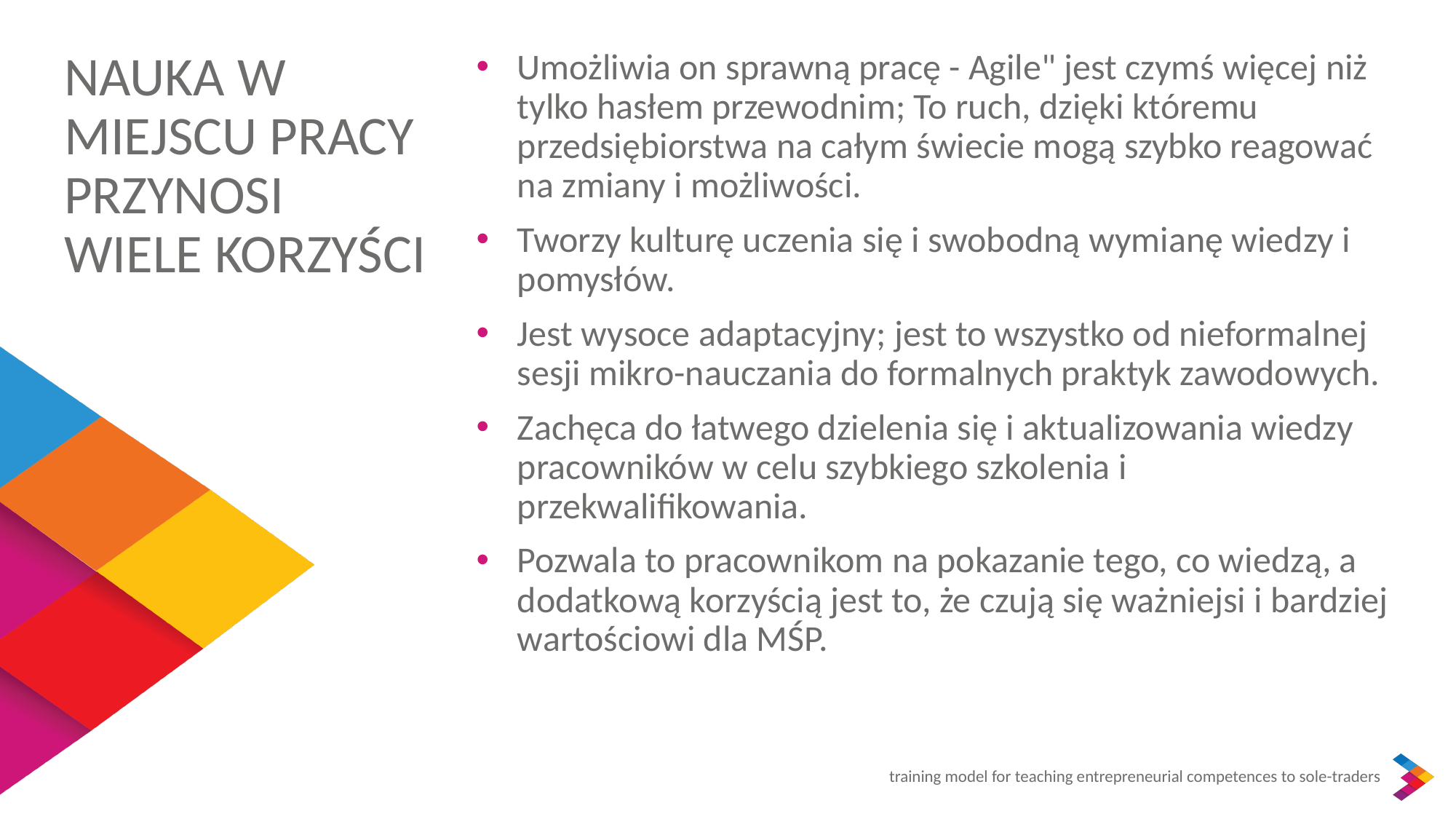

NAUKA W MIEJSCU PRACY PRZYNOSI WIELE KORZYŚCI
Umożliwia on sprawną pracę - Agile" jest czymś więcej niż tylko hasłem przewodnim; To ruch, dzięki któremu przedsiębiorstwa na całym świecie mogą szybko reagować na zmiany i możliwości.
Tworzy kulturę uczenia się i swobodną wymianę wiedzy i pomysłów.
Jest wysoce adaptacyjny; jest to wszystko od nieformalnej sesji mikro-nauczania do formalnych praktyk zawodowych.
Zachęca do łatwego dzielenia się i aktualizowania wiedzy pracowników w celu szybkiego szkolenia i przekwalifikowania.
Pozwala to pracownikom na pokazanie tego, co wiedzą, a dodatkową korzyścią jest to, że czują się ważniejsi i bardziej wartościowi dla MŚP.